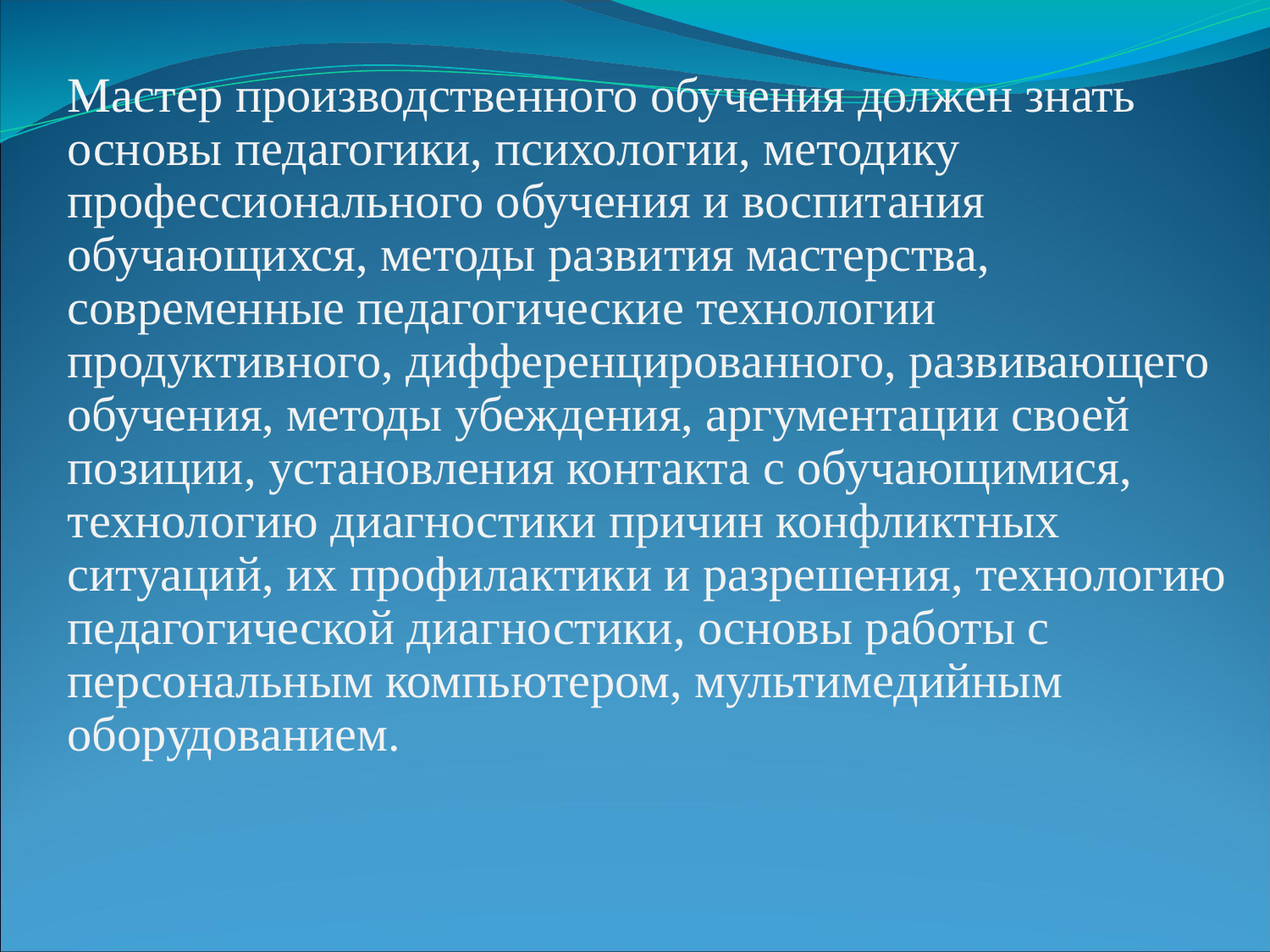

Мастер производственного обучения должен знать основы педагогики, психологии, методику профессионального обучения и воспитания обучающихся, методы развития мастерства, современные педагогические технологии продуктивного, дифференцированного, развивающего обучения, методы убеждения, аргументации своей позиции, установления контакта с обучающимися, технологию диагностики причин конфликтных ситуаций, их профилактики и разрешения, технологию педагогической диагностики, основы работы с персональным компьютером, мультимедийным оборудованием.